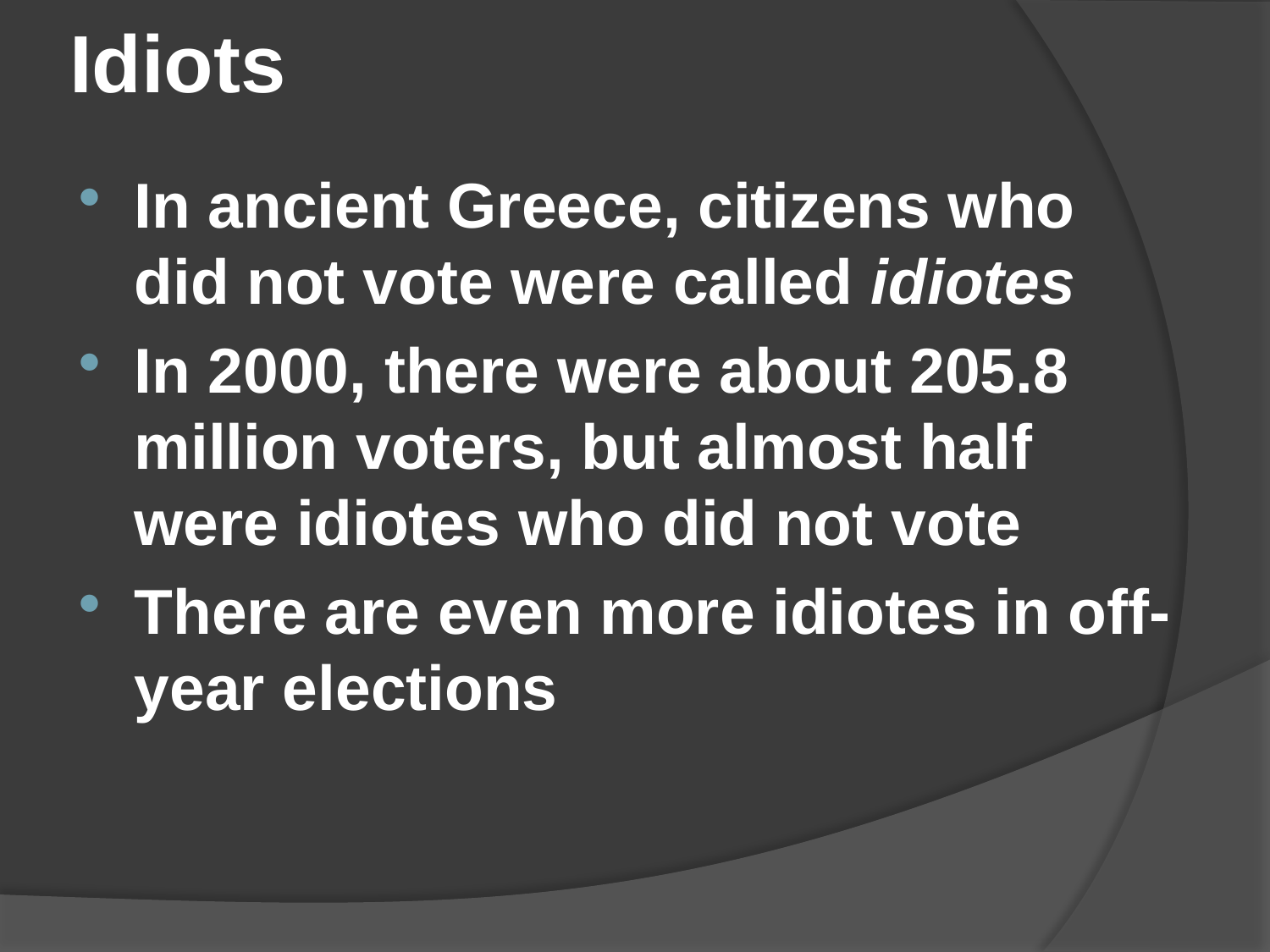

# Idiots
In ancient Greece, citizens who did not vote were called idiotes
In 2000, there were about 205.8 million voters, but almost half were idiotes who did not vote
There are even more idiotes in off-year elections